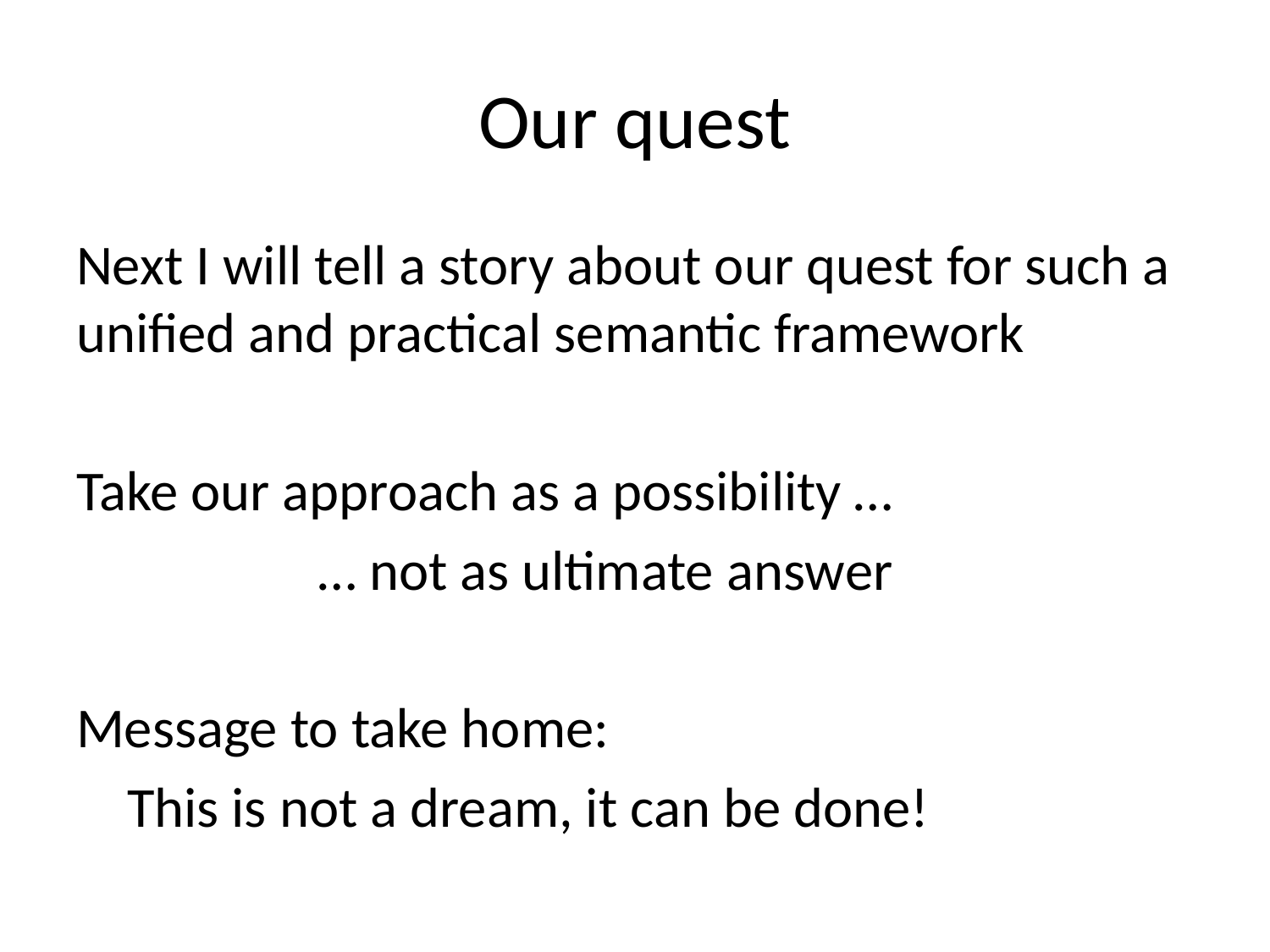

# Our quest
Next I will tell a story about our quest for such a unified and practical semantic framework

Take our approach as a possibility …
                   … not as ultimate answer

Message to take home:
    This is not a dream, it can be done!